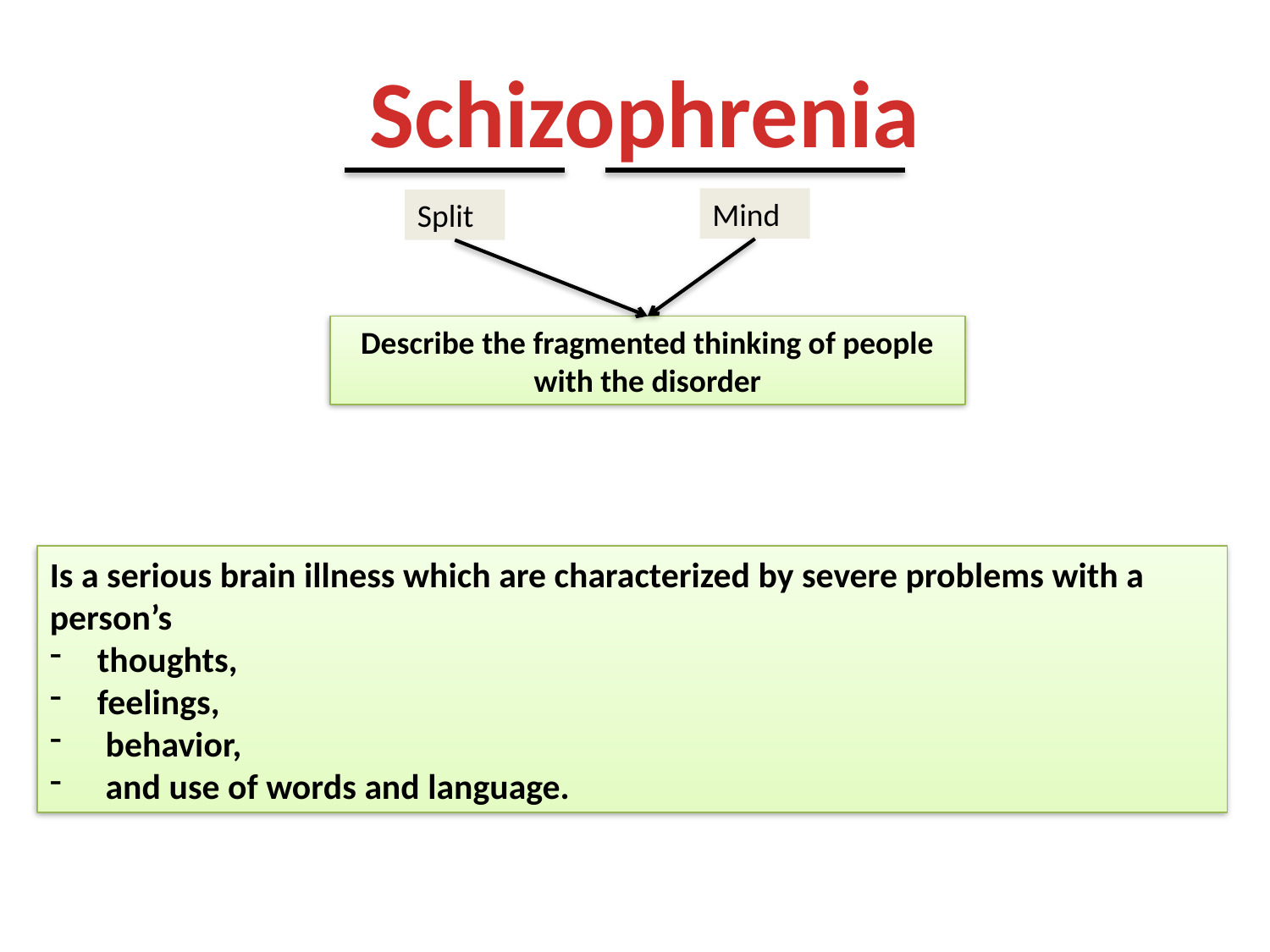

Schizophrenia
Mind
Split
Describe the fragmented thinking of people with the disorder
Is a serious brain illness which are characterized by severe problems with a person’s
thoughts,
feelings,
 behavior,
 and use of words and language.